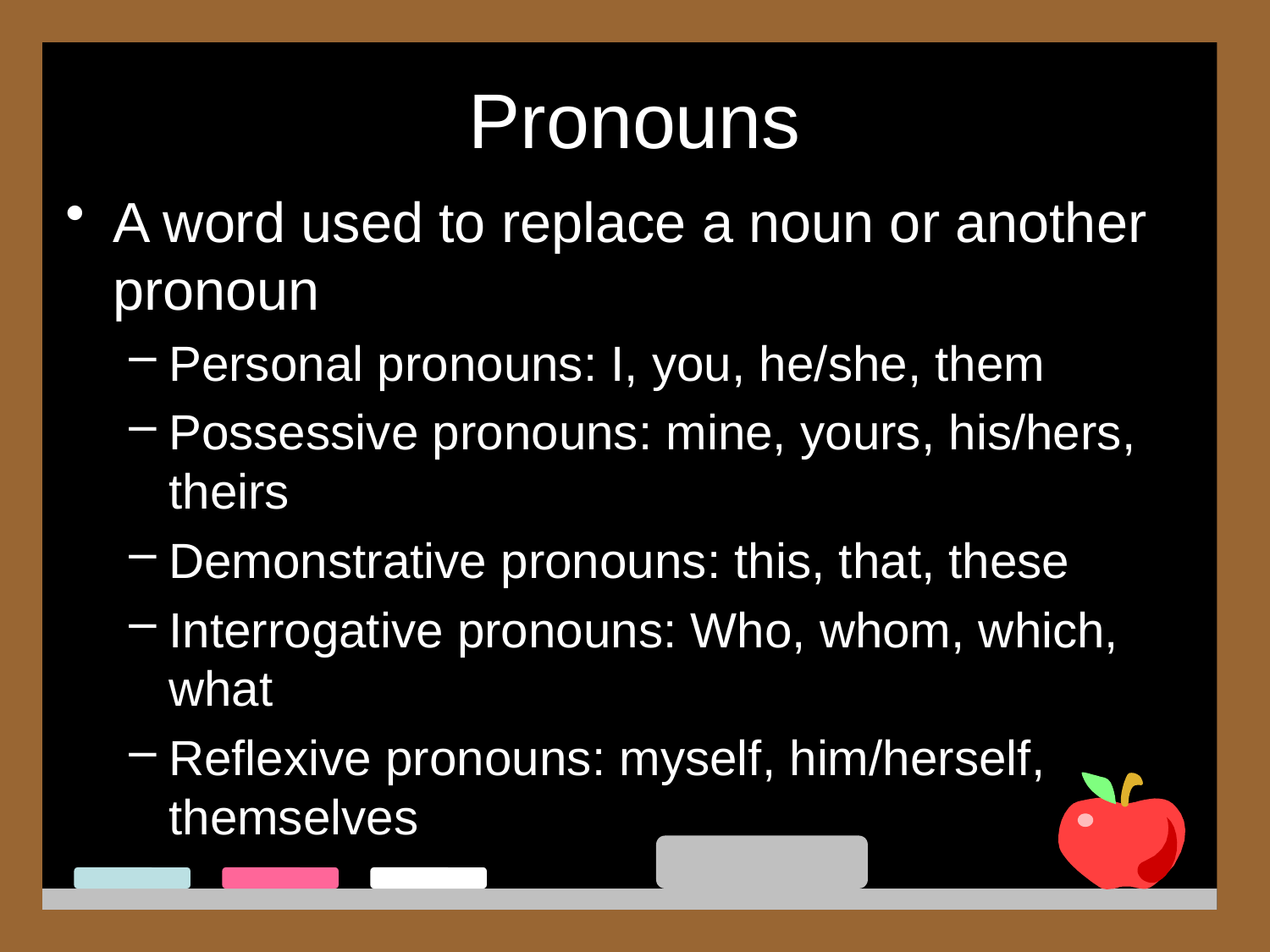

# Pronouns
A word used to replace a noun or another pronoun
Personal pronouns: I, you, he/she, them
Possessive pronouns: mine, yours, his/hers, theirs
Demonstrative pronouns: this, that, these
Interrogative pronouns: Who, whom, which, what
Reflexive pronouns: myself, him/herself, themselves